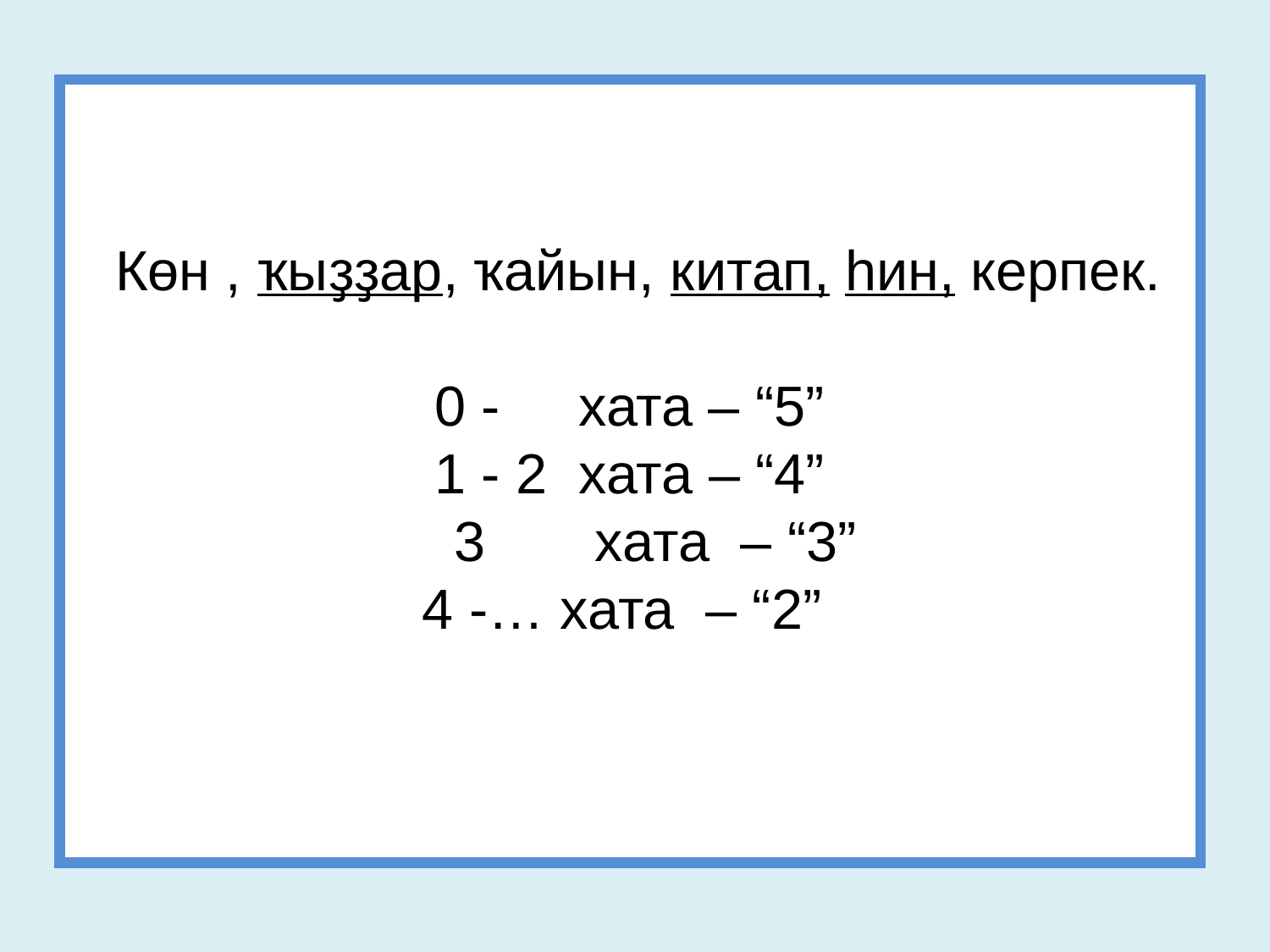

Көн , ҡыҙҙар, ҡайын, китап, һин, керпек.
0 -     хата – “5”
1 - 2  хата – “4”
     3       хата  – “3”
4 -… хата  – “2”